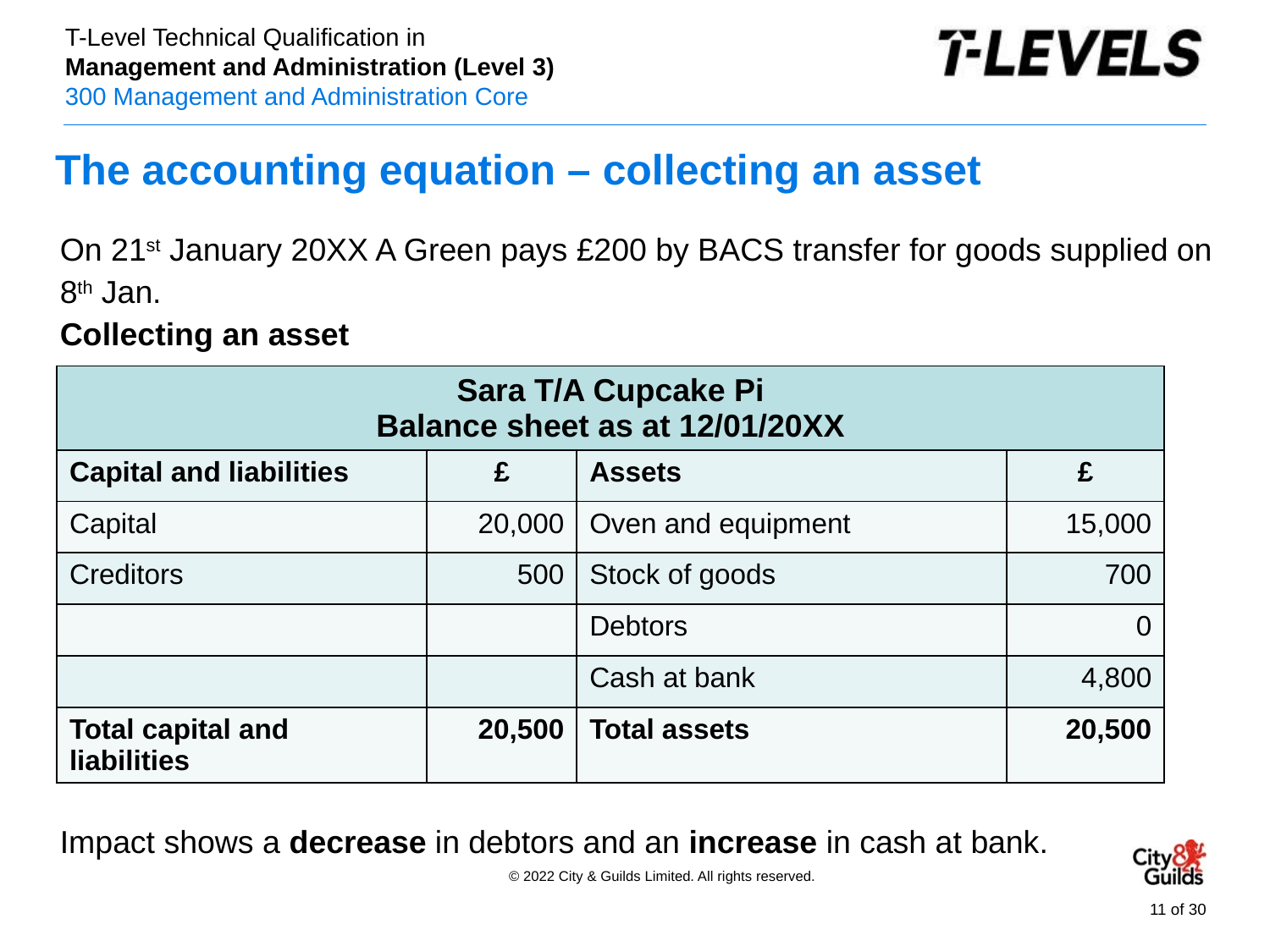

# The accounting equation – collecting an asset
On 21st January 20XX A Green pays £200 by BACS transfer for goods supplied on 8th Jan.
Collecting an asset

Impact shows a decrease in debtors and an increase in cash at bank.

| Sara T/A Cupcake Pi Balance sheet as at 12/01/20XX |  |  |  |
| --- | --- | --- | --- |
| Capital and liabilities | £ | Assets | £ |
| Capital | 20,000 | Oven and equipment | 15,000 |
| Creditors | 500 | Stock of goods | 700 |
|  |  | Debtors | 0 |
|  |  | Cash at bank | 4,800 |
| Total capital and liabilities | 20,500 | Total assets | 20,500 |